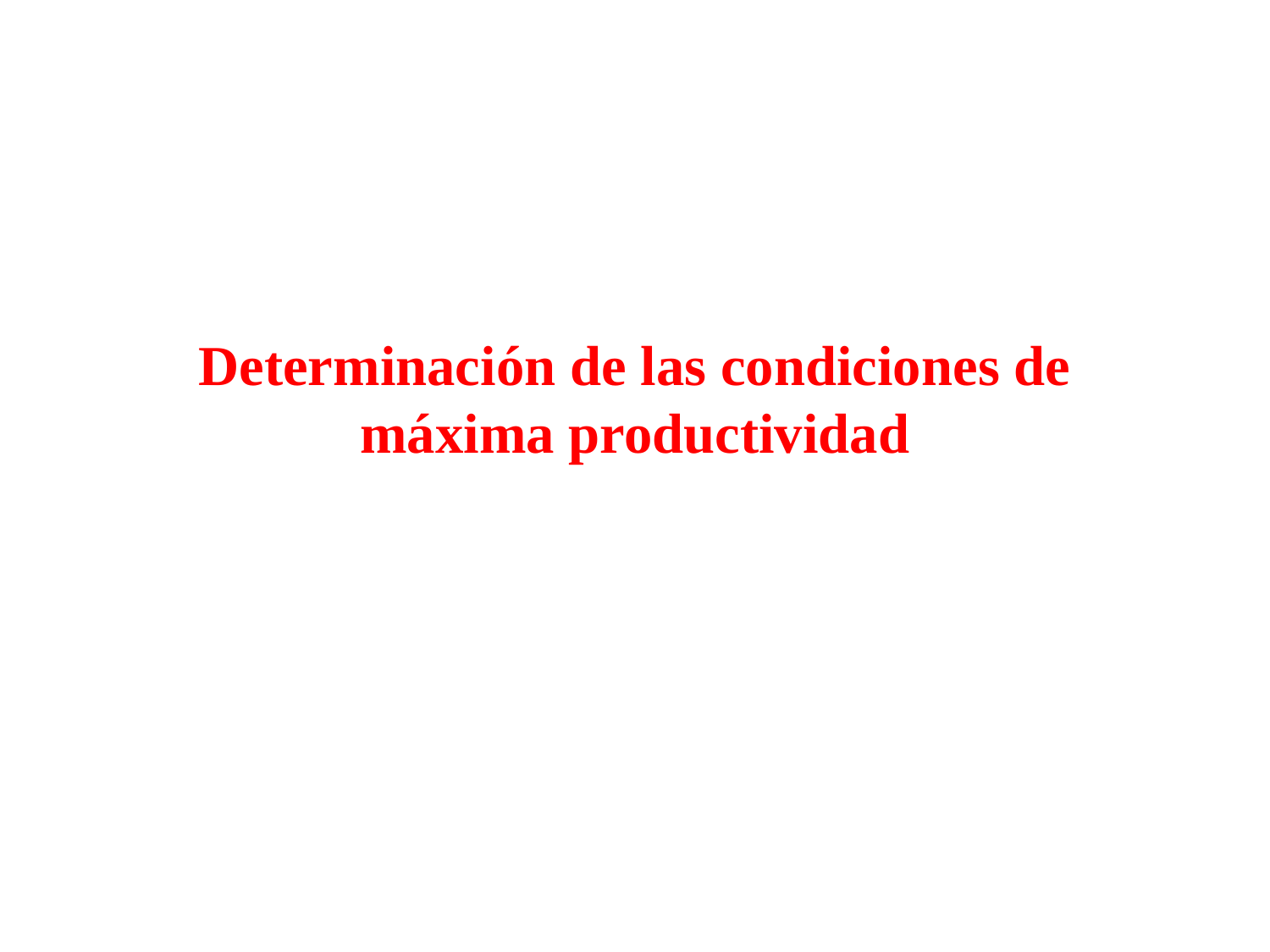

# Determinación de las condiciones de máxima productividad